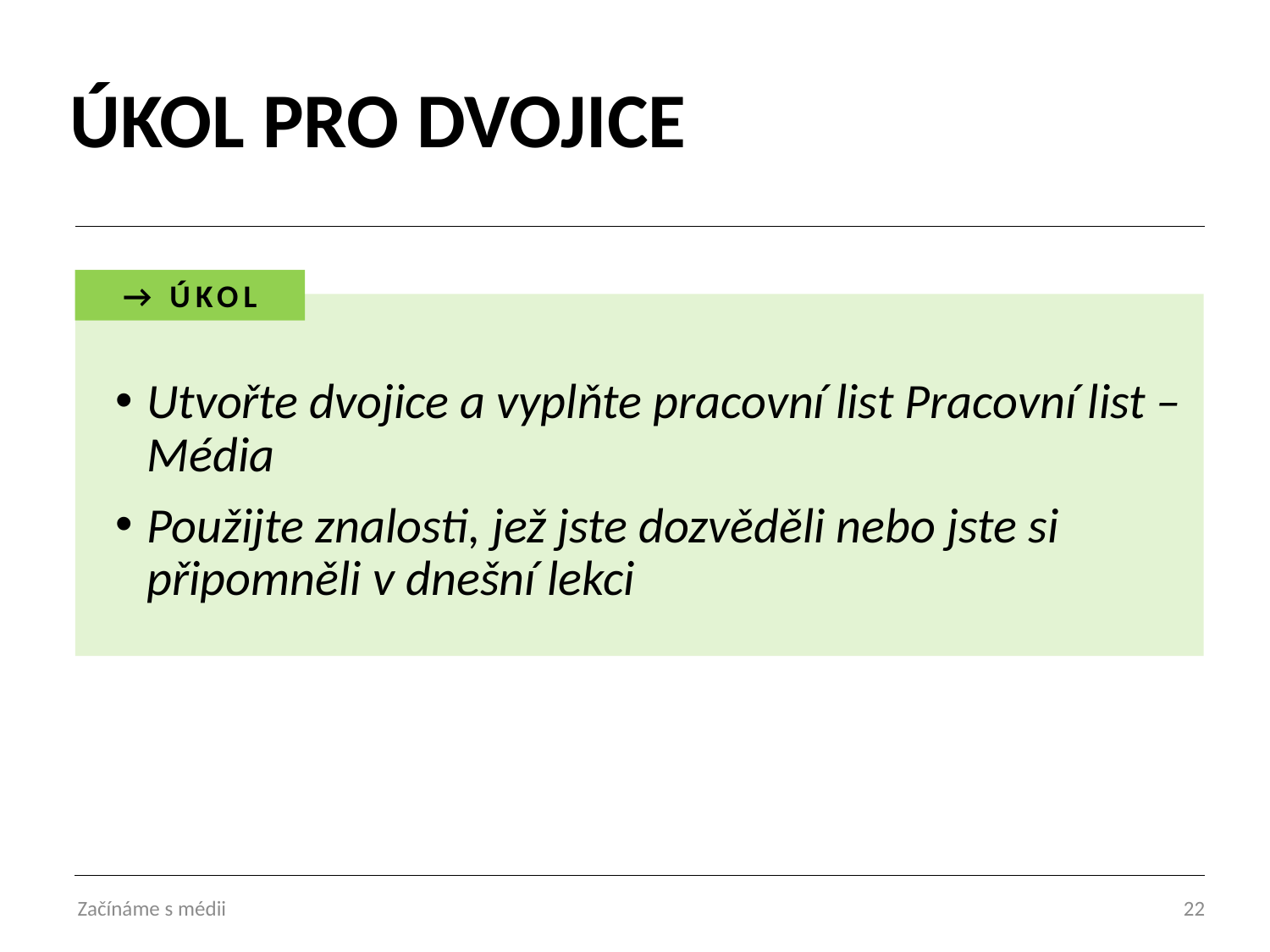

# ÚKOL PRO DVOJICE
→ ÚKOL

Utvořte dvojice a vyplňte pracovní list Pracovní list – Média
Použijte znalosti, jež jste dozvěděli nebo jste si připomněli v dnešní lekci

Začínáme s médii
22